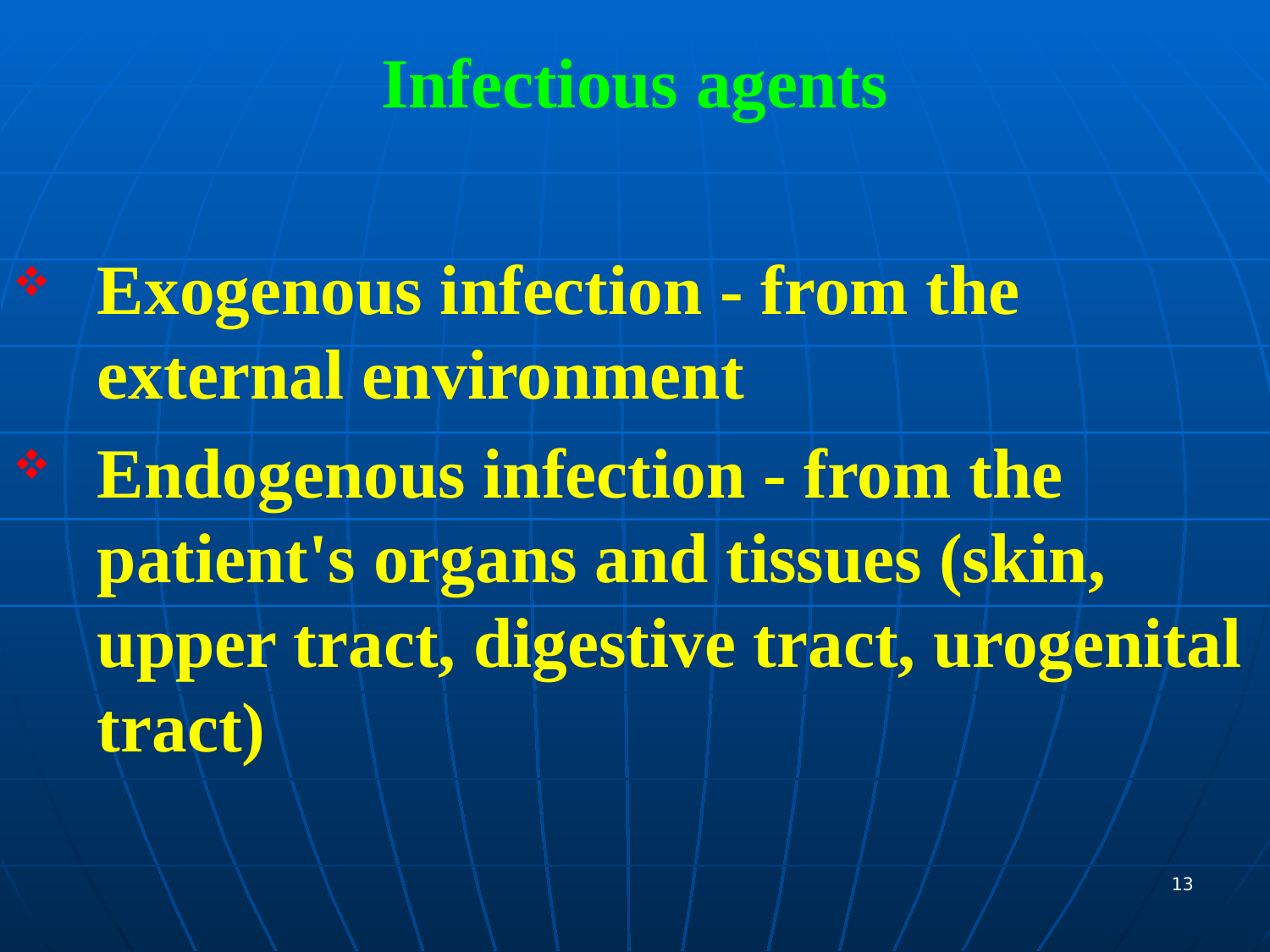

# Infectious agents

Exogenous infection - from the external environment
Endogenous infection - from the patient's organs and tissues (skin, upper tract, digestive tract, urogenital tract)
13